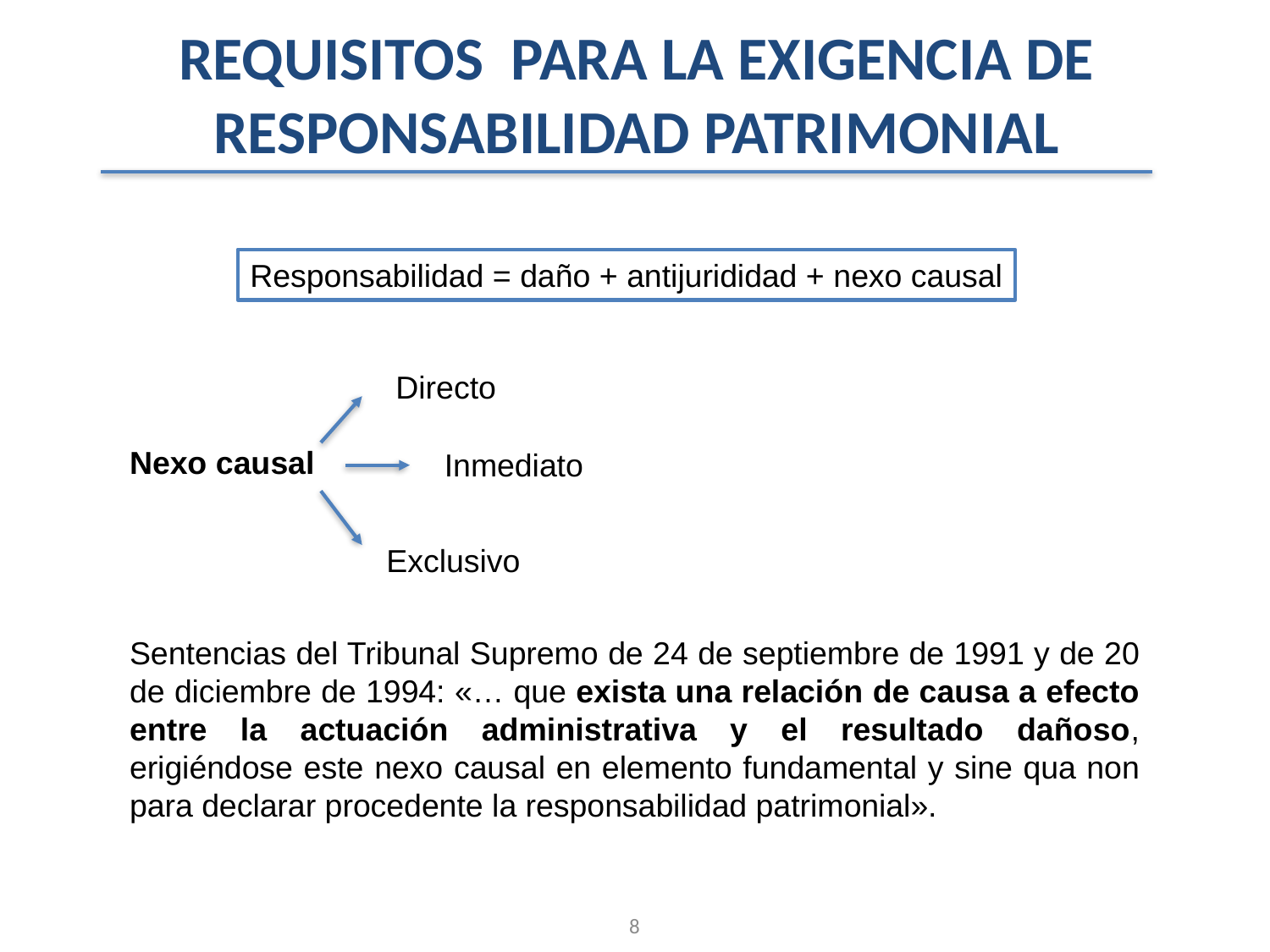

REQUISITOS  PARA LA EXIGENCIA DE RESPONSABILIDAD PATRIMONIAL

Nexo causal

Sentencias del Tribunal Supremo de 24 de septiembre de 1991 y de 20 de diciembre de 1994: «… que exista una relación de causa a efecto entre la actuación administrativa y el resultado dañoso, erigiéndose este nexo causal en elemento fundamental y sine qua non para declarar procedente la responsabilidad patrimonial».

Responsabilidad = daño + antijurididad + nexo causal
Directo

Inmediato

Exclusivo
8